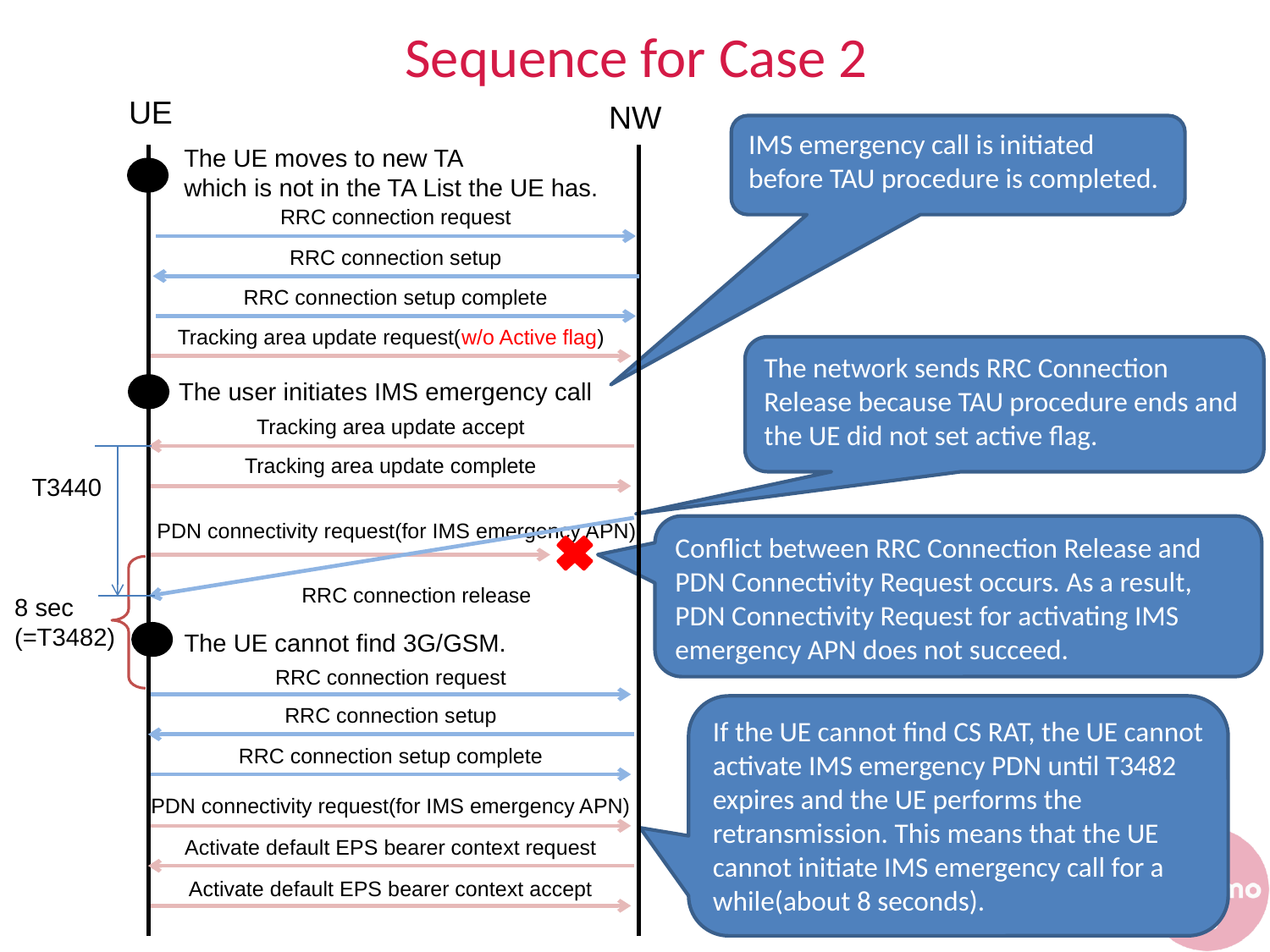

# Sequence for Case 2
UE
NW
IMS emergency call is initiated before TAU procedure is completed.
The UE moves to new TA
which is not in the TA List the UE has.

RRC connection request
RRC connection setup
RRC connection setup complete
Tracking area update request(w/o Active flag)
The network sends RRC Connection Release because TAU procedure ends and the UE did not set active flag.
The user initiates IMS emergency call

Tracking area update accept
Tracking area update complete
T3440
PDN connectivity request(for IMS emergency APN)
Conflict between RRC Connection Release and PDN Connectivity Request occurs. As a result, PDN Connectivity Request for activating IMS emergency APN does not succeed.

RRC connection release
8 sec
(=T3482)
The UE cannot find 3G/GSM.

RRC connection request
RRC connection setup
If the UE cannot find CS RAT, the UE cannot activate IMS emergency PDN until T3482 expires and the UE performs the retransmission. This means that the UE cannot initiate IMS emergency call for a while(about 8 seconds).
RRC connection setup complete
PDN connectivity request(for IMS emergency APN)
Activate default EPS bearer context request
Activate default EPS bearer context accept
6